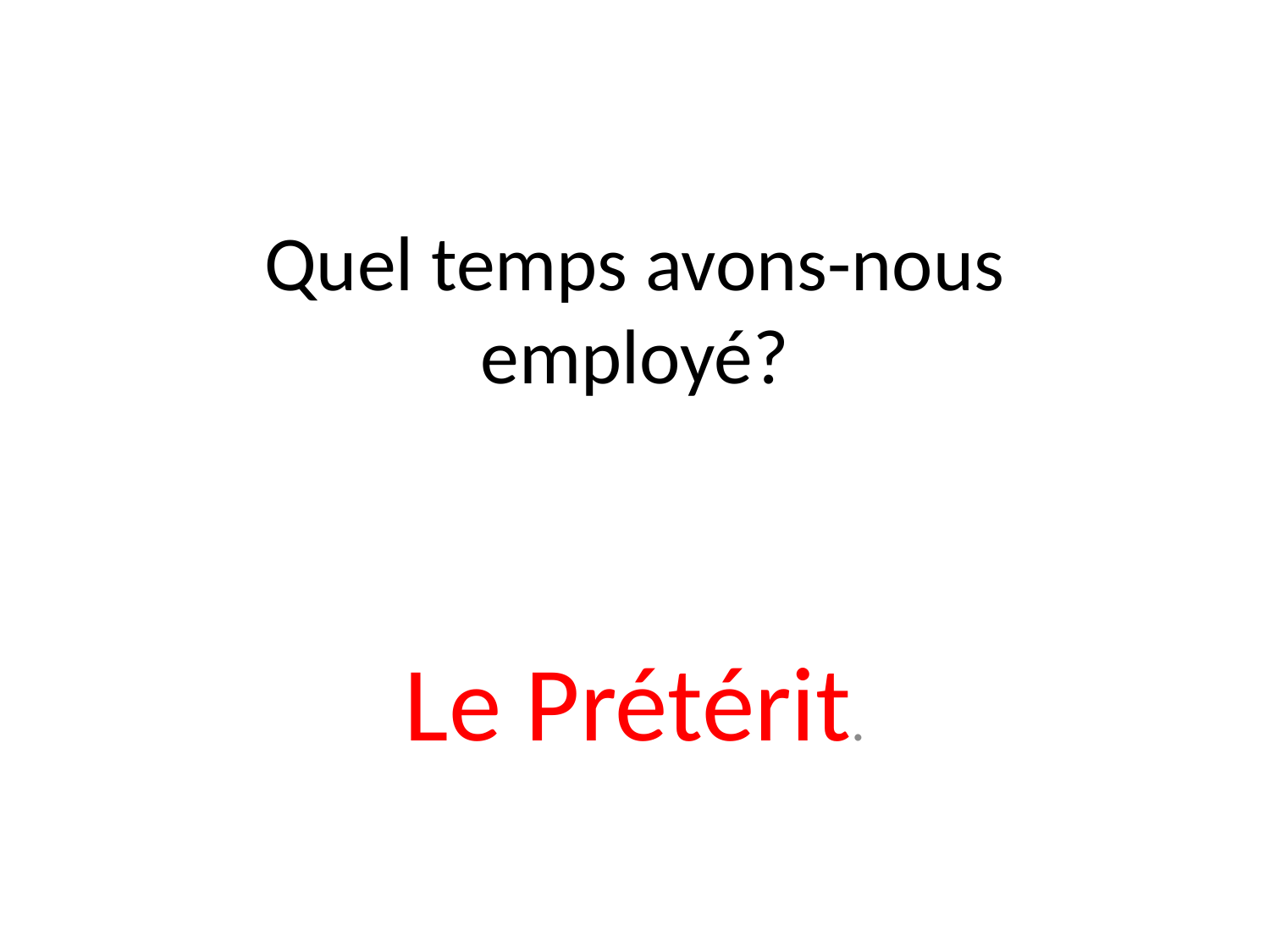

# Quel temps avons-nous employé?

Le Prétérit.